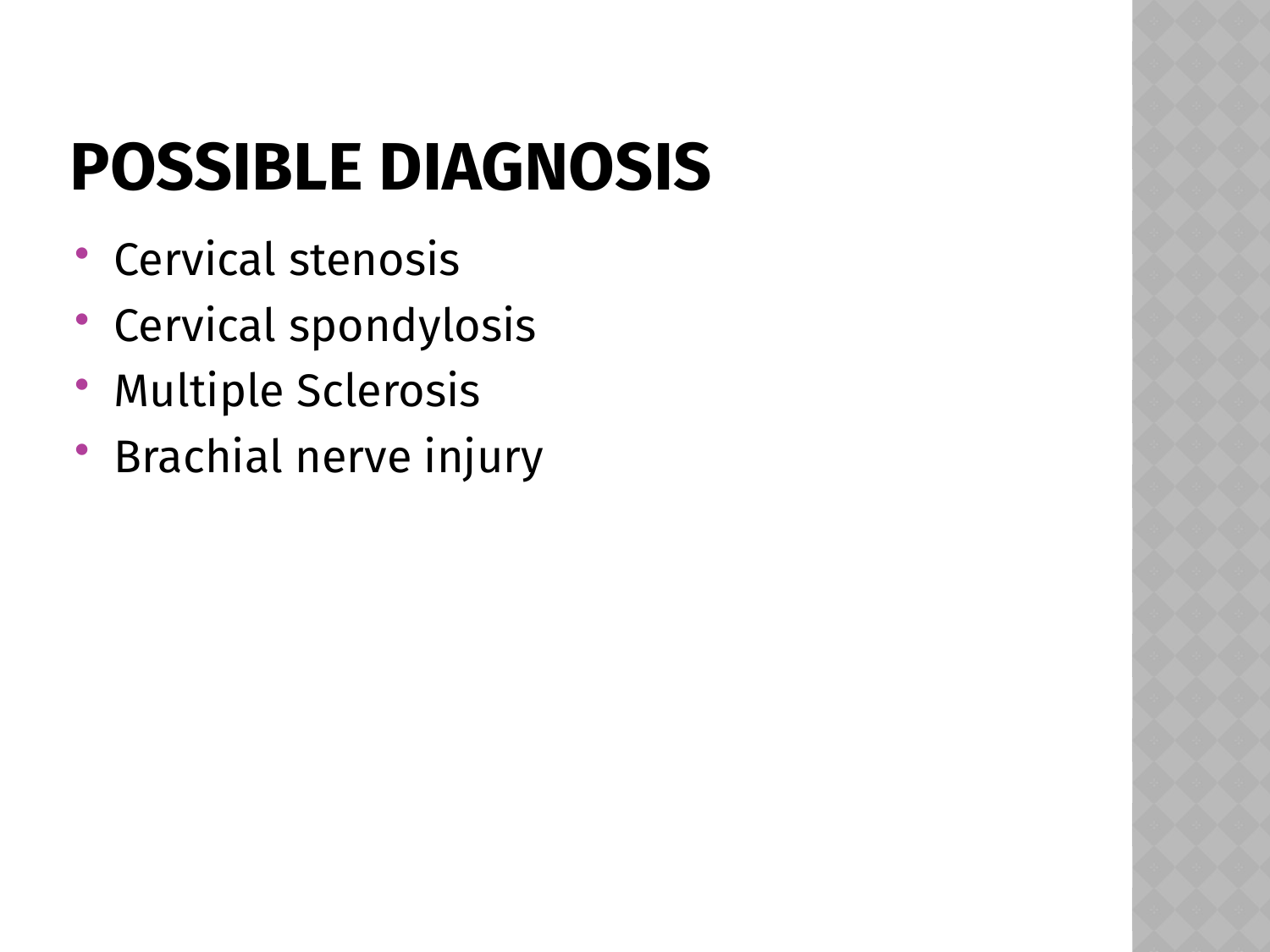

# Possible Diagnosis
Cervical stenosis
Cervical spondylosis
Multiple Sclerosis
Brachial nerve injury